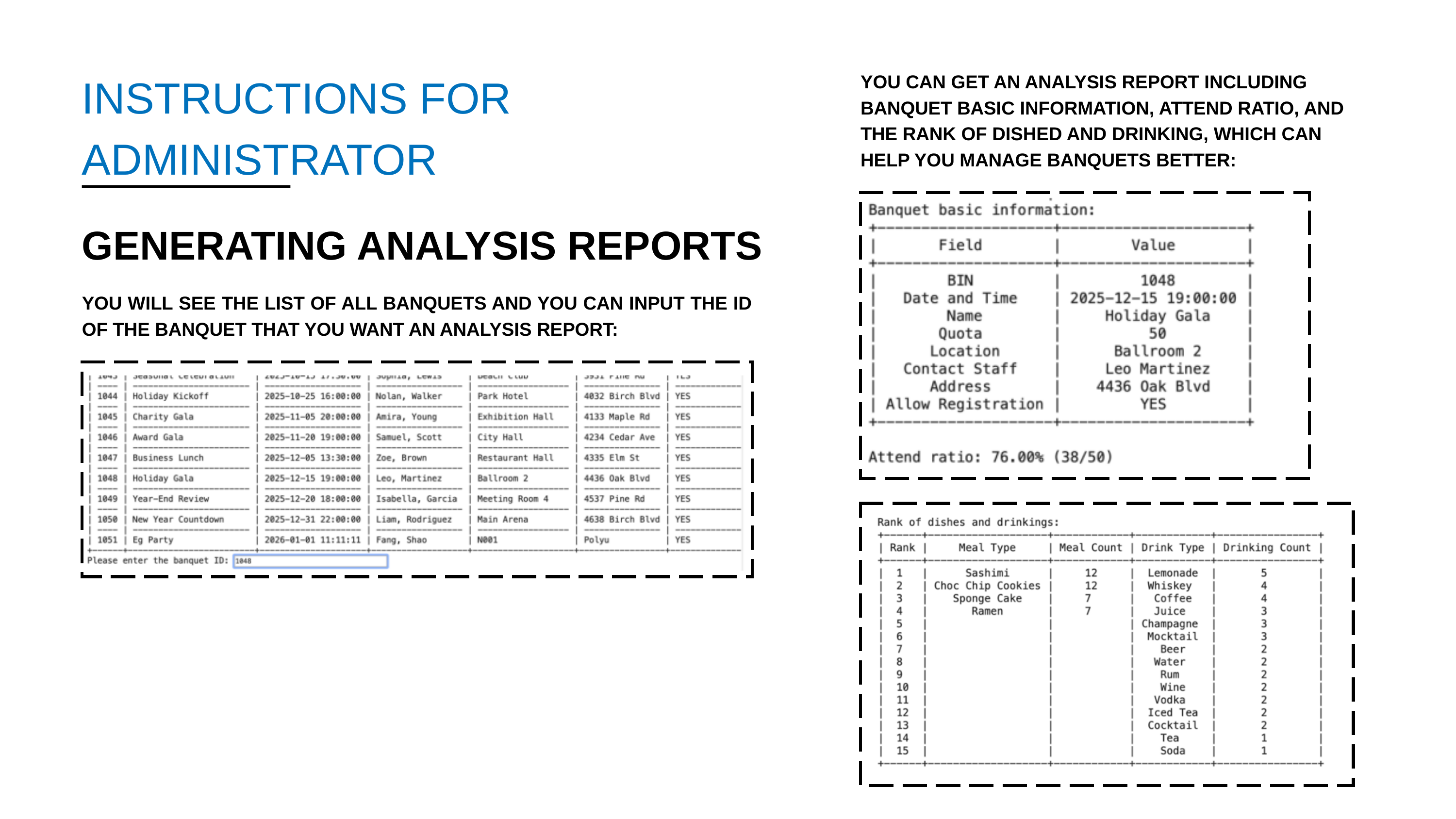

INSTRUCTIONS FOR
ADMINISTRATOR

YOU CAN GET AN ANALYSIS REPORT INCLUDING BANQUET BASIC INFORMATION, ATTEND RATIO, AND THE RANK OF DISHED AND DRINKING, WHICH CAN HELP YOU MANAGE BANQUETS BETTER:

GENERATING ANALYSIS REPORTS
YOU WILL SEE THE LIST OF ALL BANQUETS AND YOU CAN INPUT THE ID OF THE BANQUET THAT YOU WANT AN ANALYSIS REPORT: